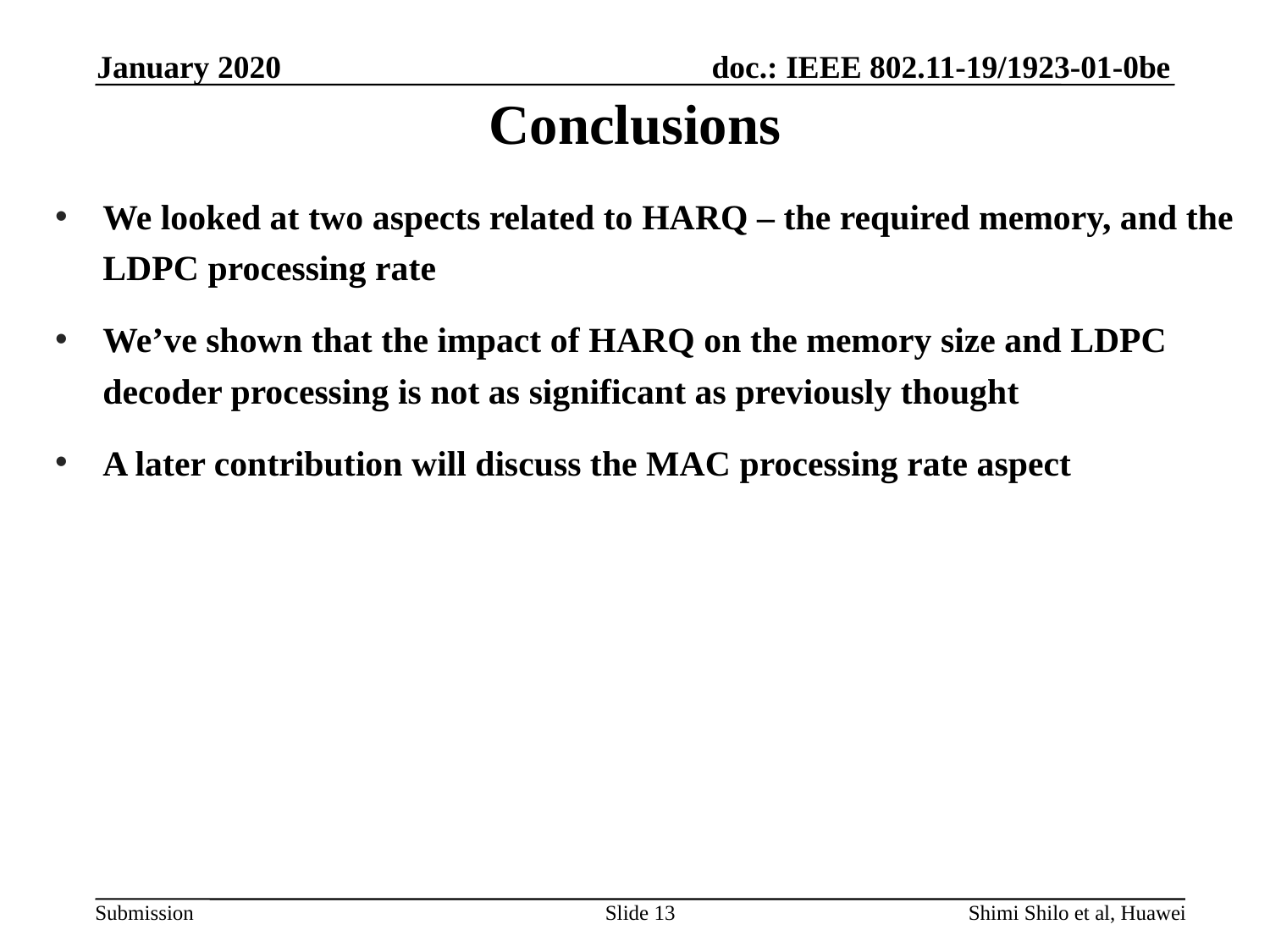

January 2020
# Conclusions
We looked at two aspects related to HARQ – the required memory, and the LDPC processing rate
We’ve shown that the impact of HARQ on the memory size and LDPC decoder processing is not as significant as previously thought
A later contribution will discuss the MAC processing rate aspect
Slide 13
Shimi Shilo et al, Huawei